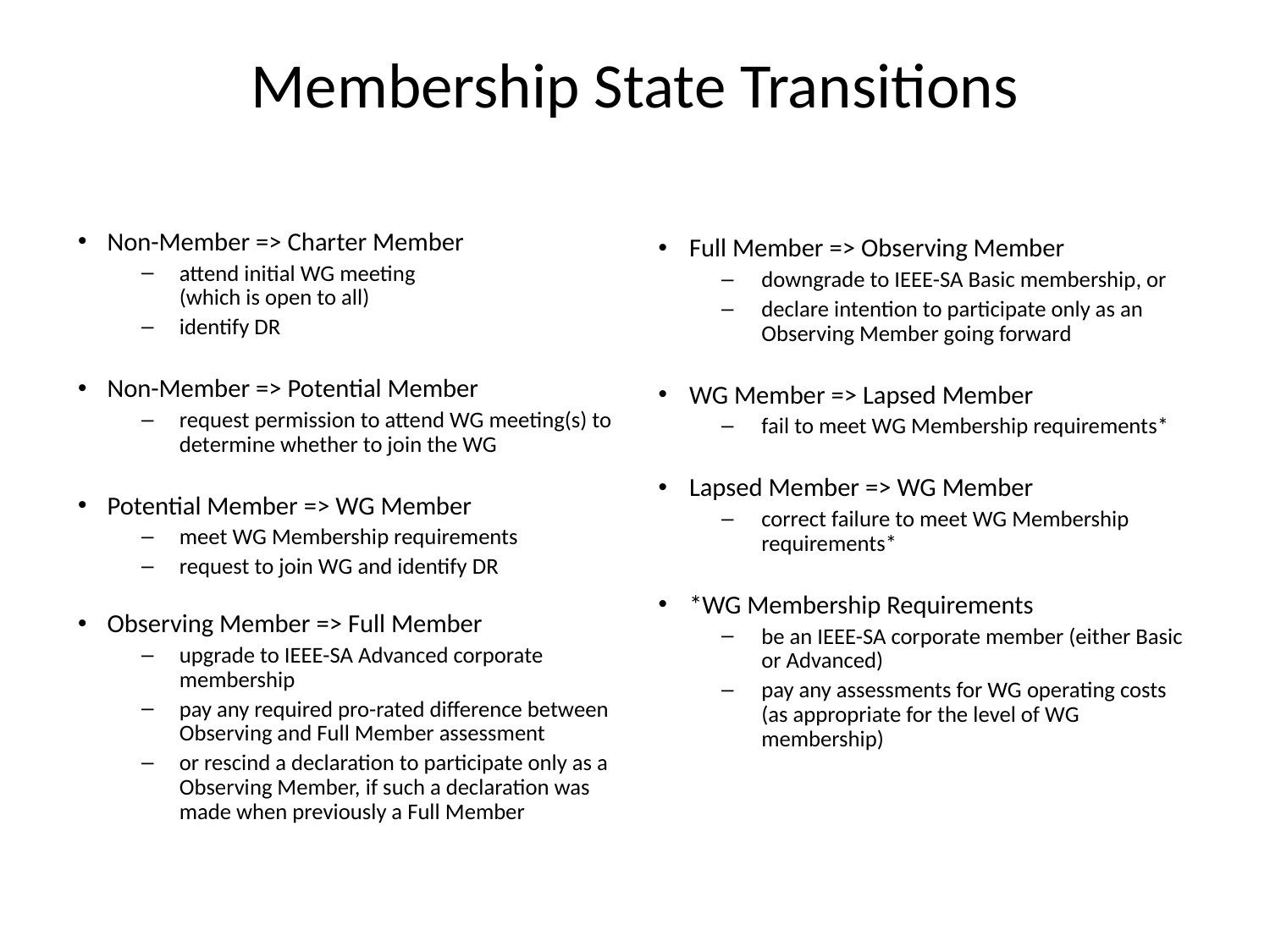

# Membership State Transitions
Non-Member => Charter Member
attend initial WG meeting
(which is open to all)
identify DR

Non-Member => Potential Member
request permission to attend WG meeting(s) to determine whether to join the WG

Potential Member => WG Member
meet WG Membership requirements
request to join WG and identify DR

Observing Member => Full Member
upgrade to IEEE-SA Advanced corporate membership
pay any required pro-rated difference between Observing and Full Member assessment
or rescind a declaration to participate only as a Observing Member, if such a declaration was made when previously a Full Member
Full Member => Observing Member
downgrade to IEEE-SA Basic membership, or
declare intention to participate only as an Observing Member going forward

WG Member => Lapsed Member
fail to meet WG Membership requirements*

Lapsed Member => WG Member
correct failure to meet WG Membership requirements*

*WG Membership Requirements
be an IEEE-SA corporate member (either Basic or Advanced)
pay any assessments for WG operating costs (as appropriate for the level of WG membership)